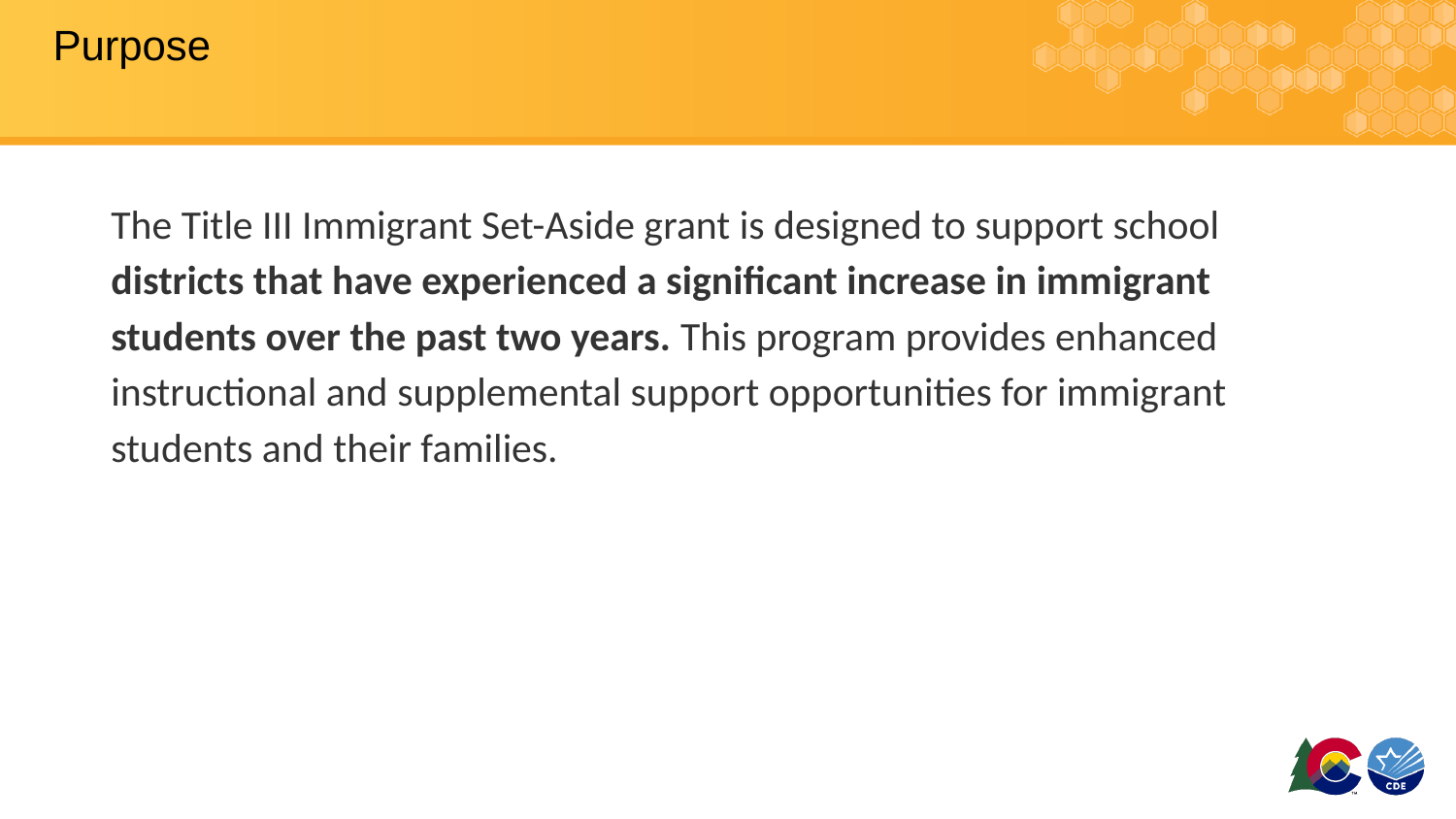

# Purpose
The Title III Immigrant Set-Aside grant is designed to support school districts that have experienced a significant increase in immigrant students over the past two years. This program provides enhanced instructional and supplemental support opportunities for immigrant students and their families.